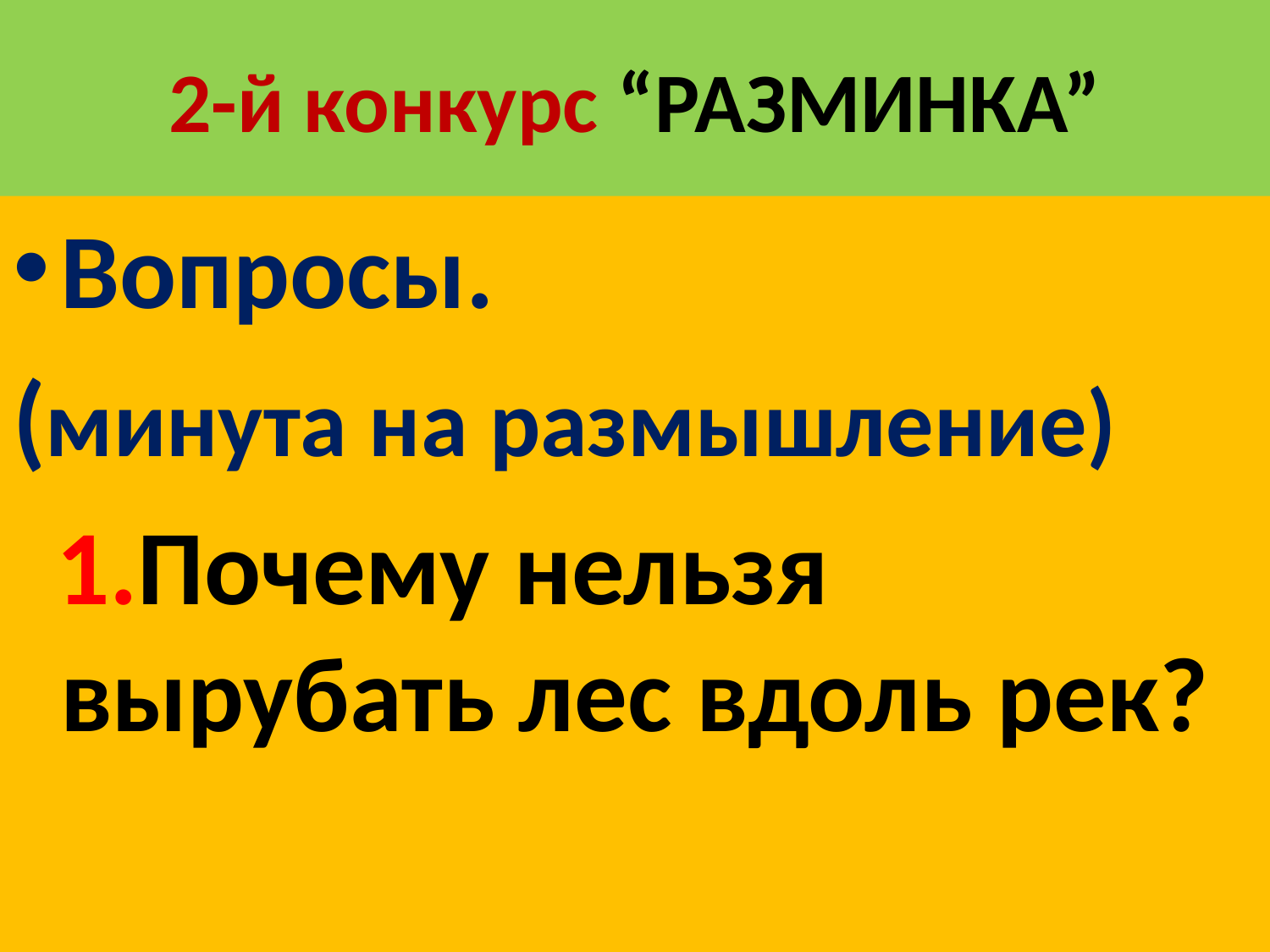

# 2-й конкурс “РАЗМИНКА”
Вопросы.
(минута на размышление)
  1.Почему нельзя вырубать лес вдоль рек?